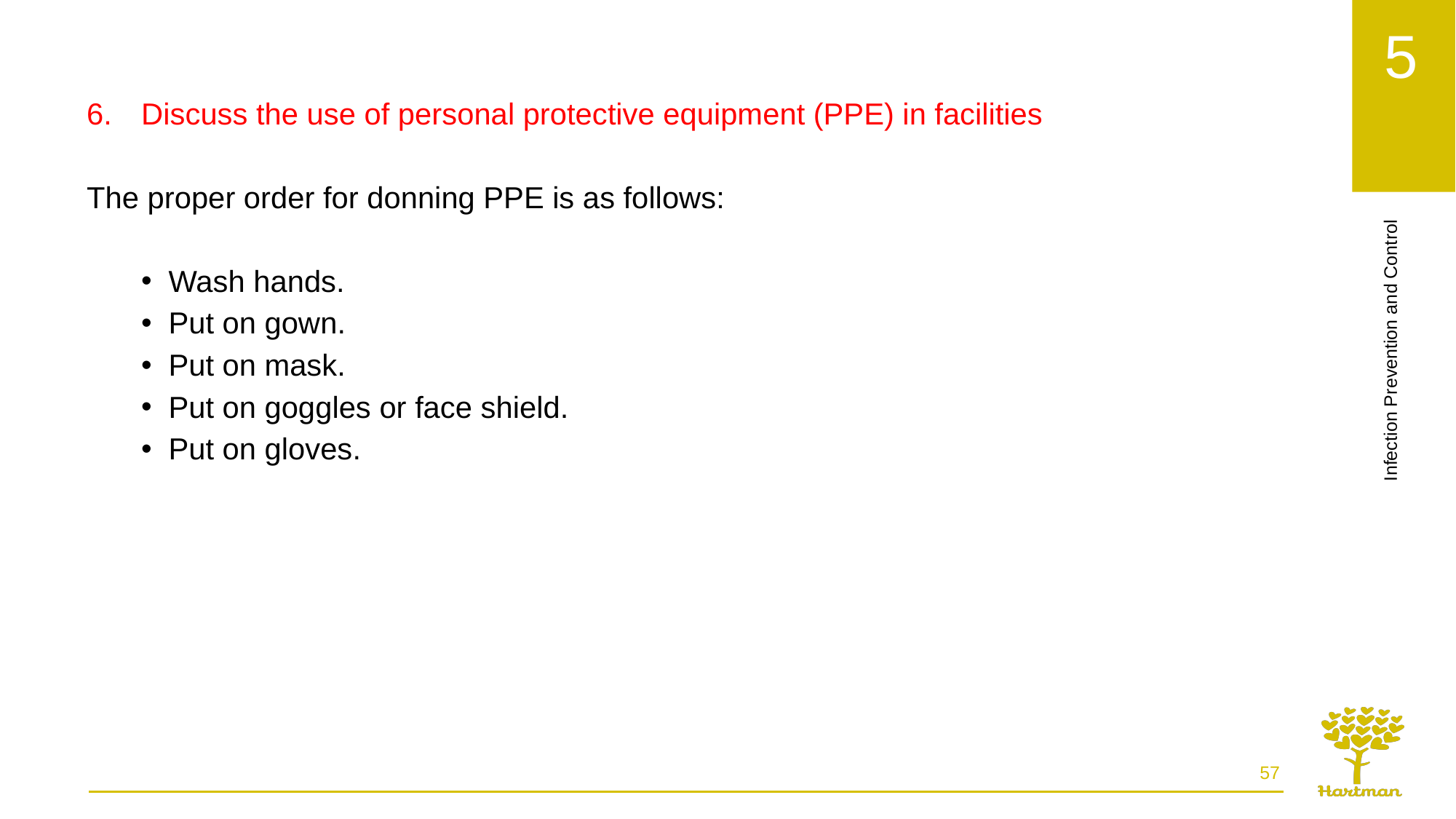

Discuss the use of personal protective equipment (PPE) in facilities

The proper order for donning PPE is as follows:

Wash hands.
Put on gown.
Put on mask.
Put on goggles or face shield.
Put on gloves.

57